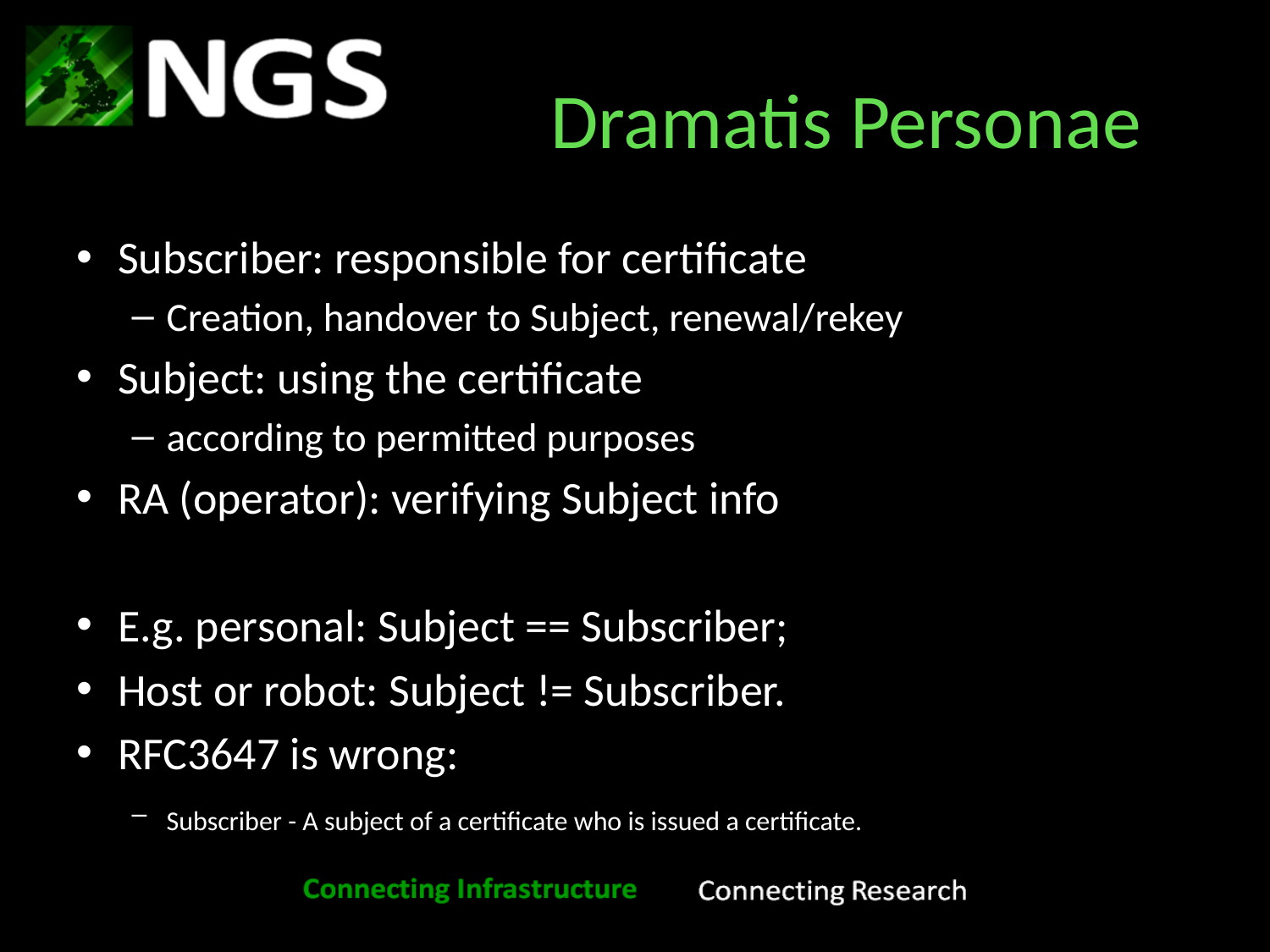

# Dramatis Personae
Subscriber: responsible for certificate
Creation, handover to Subject, renewal/rekey
Subject: using the certificate
according to permitted purposes
RA (operator): verifying Subject info

E.g. personal: Subject == Subscriber;
Host or robot: Subject != Subscriber.
RFC3647 is wrong:
Subscriber - A subject of a certificate who is issued a certificate.